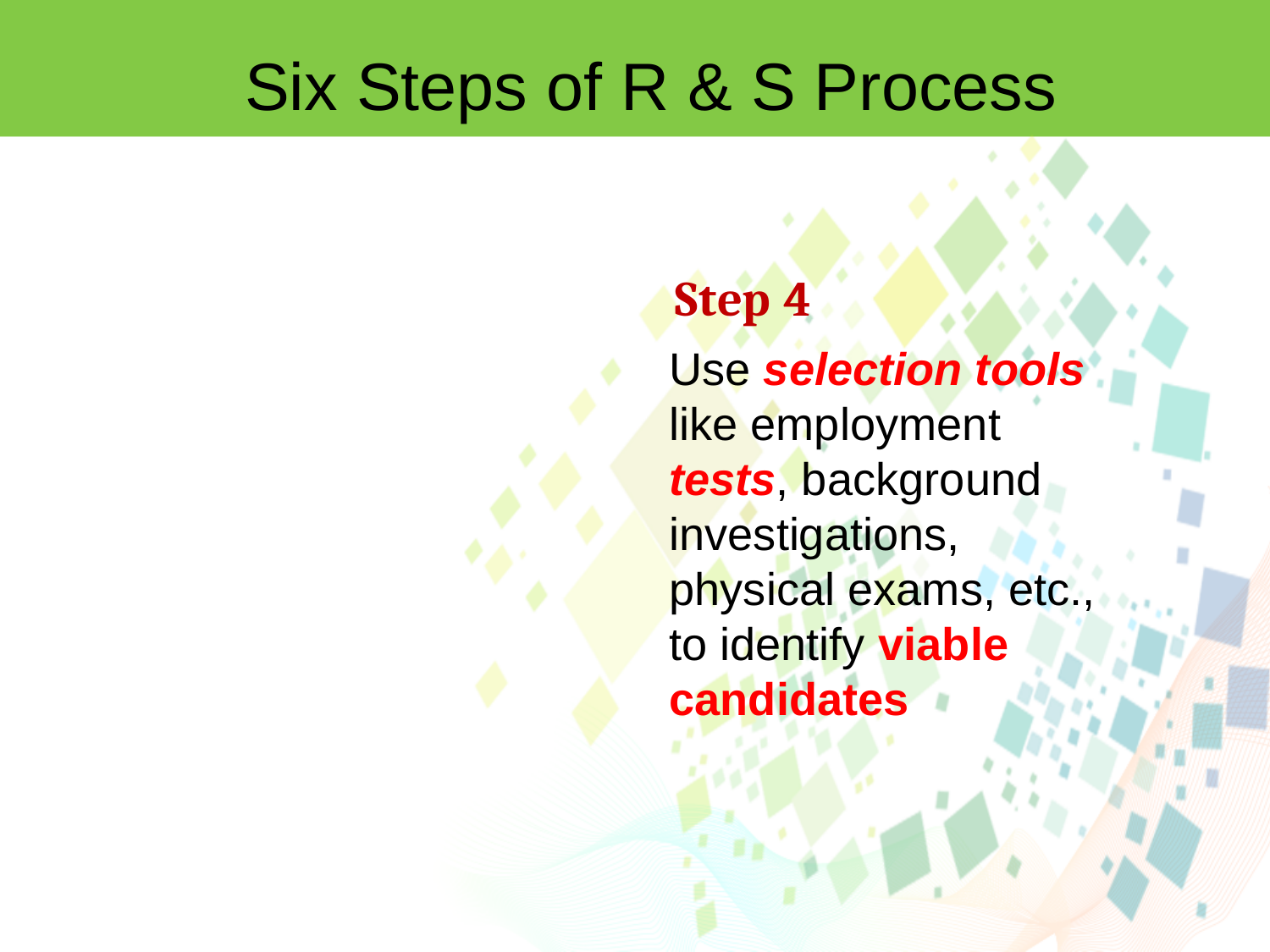

Six Steps of R & S Process
Step 4
Use selection tools
like employment tests, background
investigations, physical exams, etc.,
to identify viable candidates